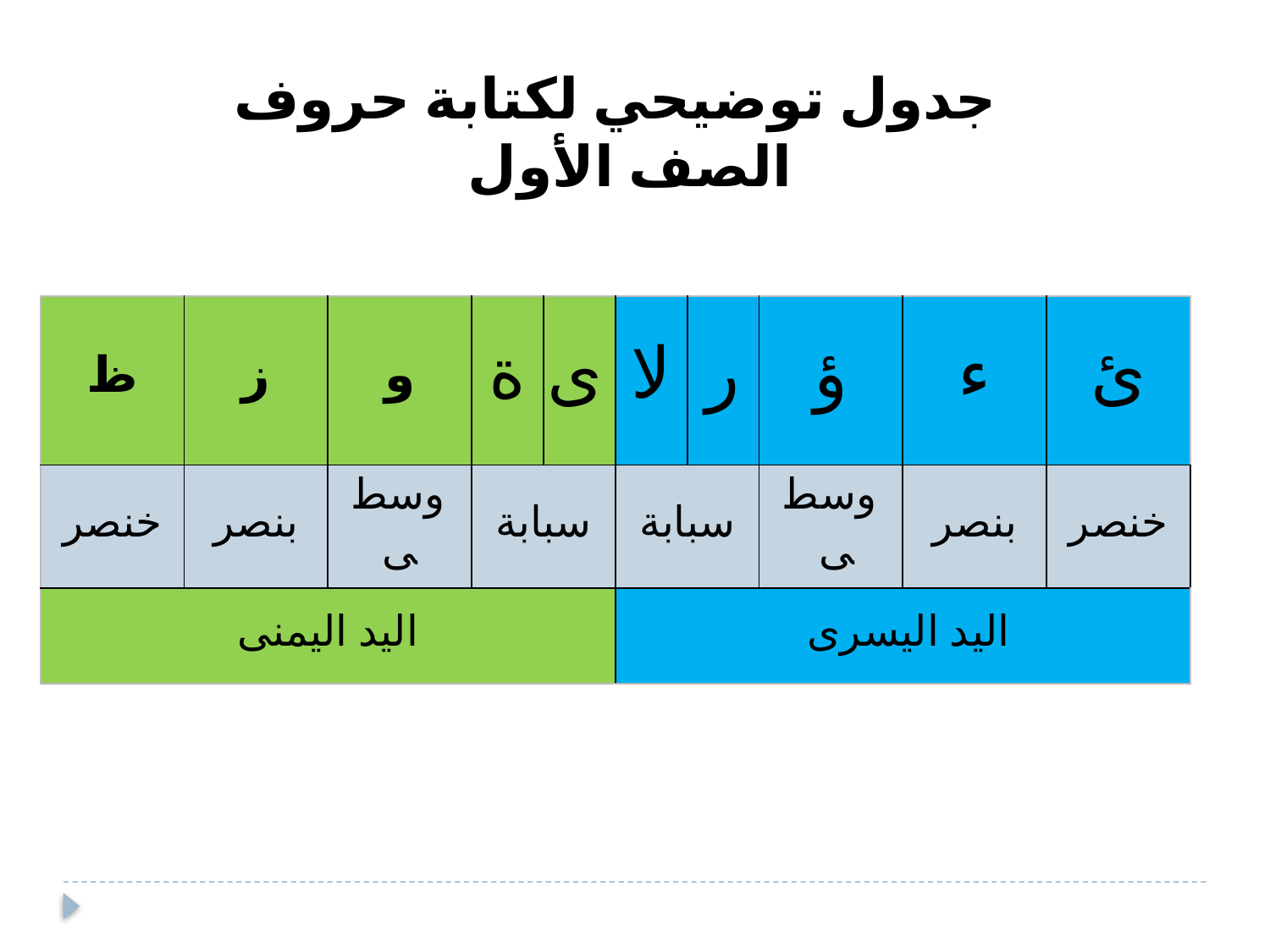

جدول توضيحي لكتابة حروف الصف الأول
| ظ | ز | و | ة | ى | لا | ر | ؤ | ء | ئ |
| --- | --- | --- | --- | --- | --- | --- | --- | --- | --- |
| خنصر | بنصر | وسطى | سبابة |  | سبابة |  | وسطى | بنصر | خنصر |
| اليد اليمنى |  |  |  |  | اليد اليسرى |  |  |  |  |